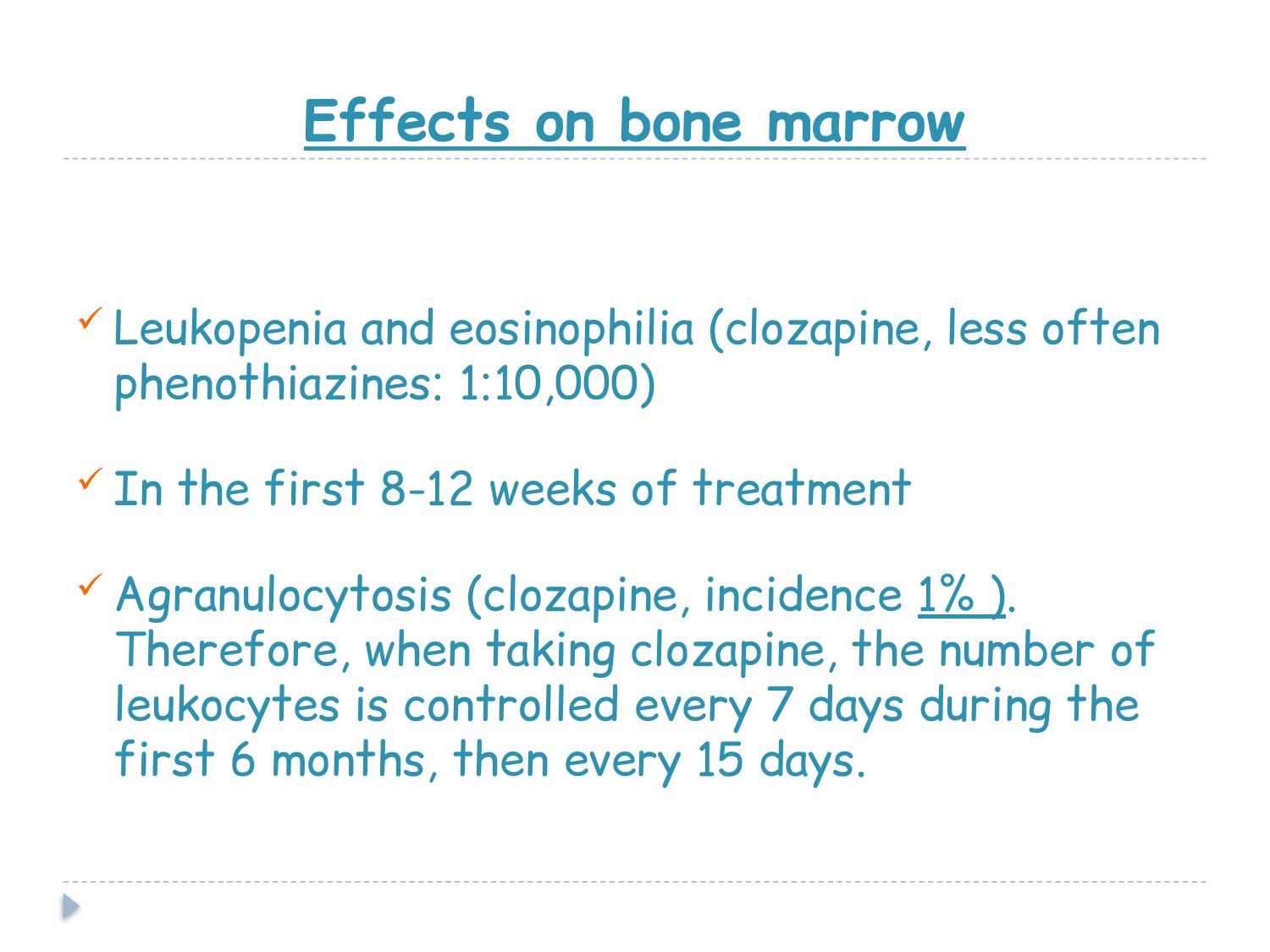

# Effects on bone marrow

Leukopenia and eosinophilia (clozapine, less often phenothiazines: 1:10,000)

In the first 8-12 weeks of treatment

Agranulocytosis (clozapine, incidence 1% ). Therefore, when taking clozapine, the number of leukocytes is controlled every 7 days during the first 6 months, then every 15 days.